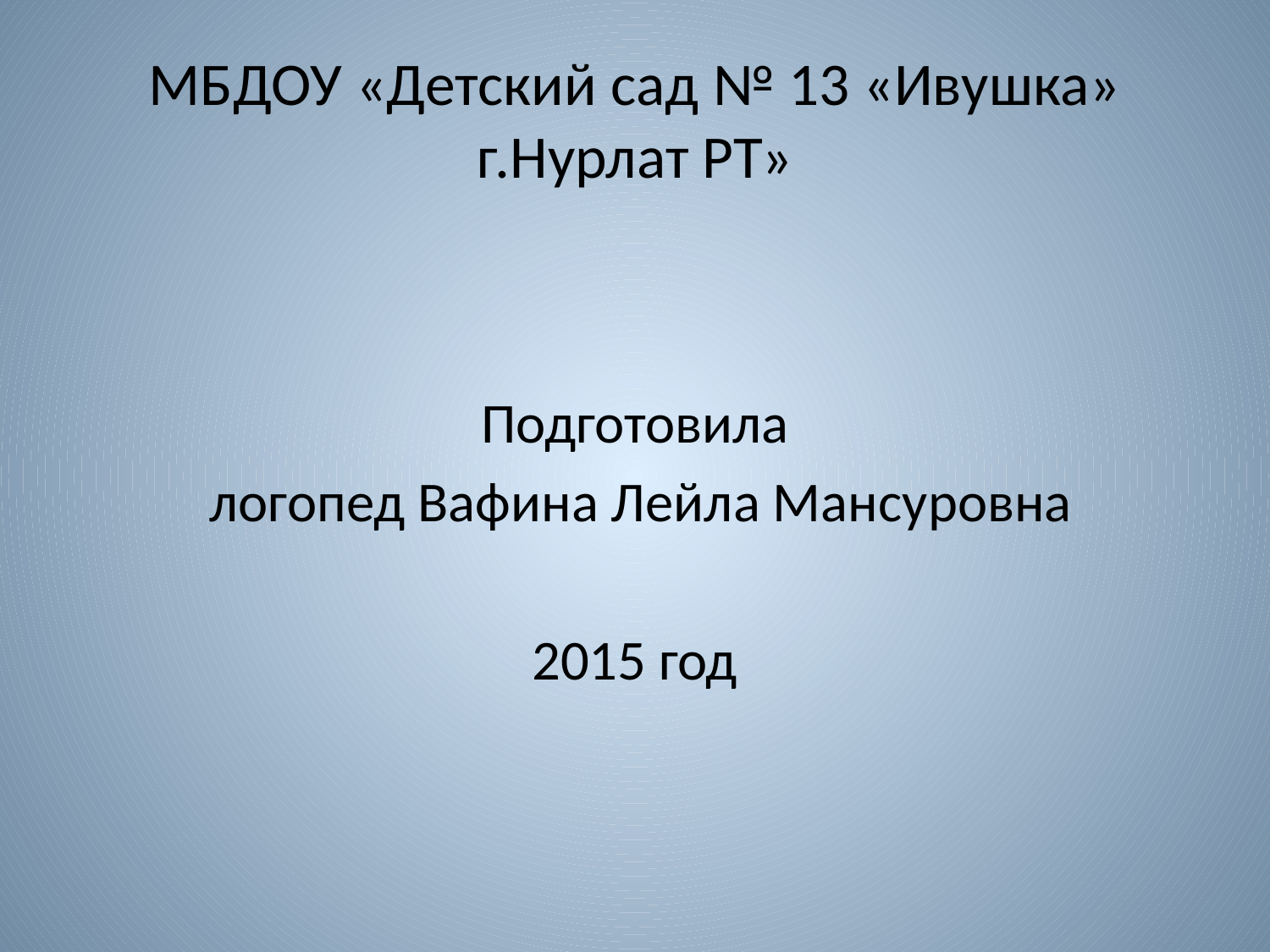

# МБДОУ «Детский сад № 13 «Ивушка» г.Нурлат РТ»

Подготовила
 логопед Вафина Лейла Мансуровна

2015 год